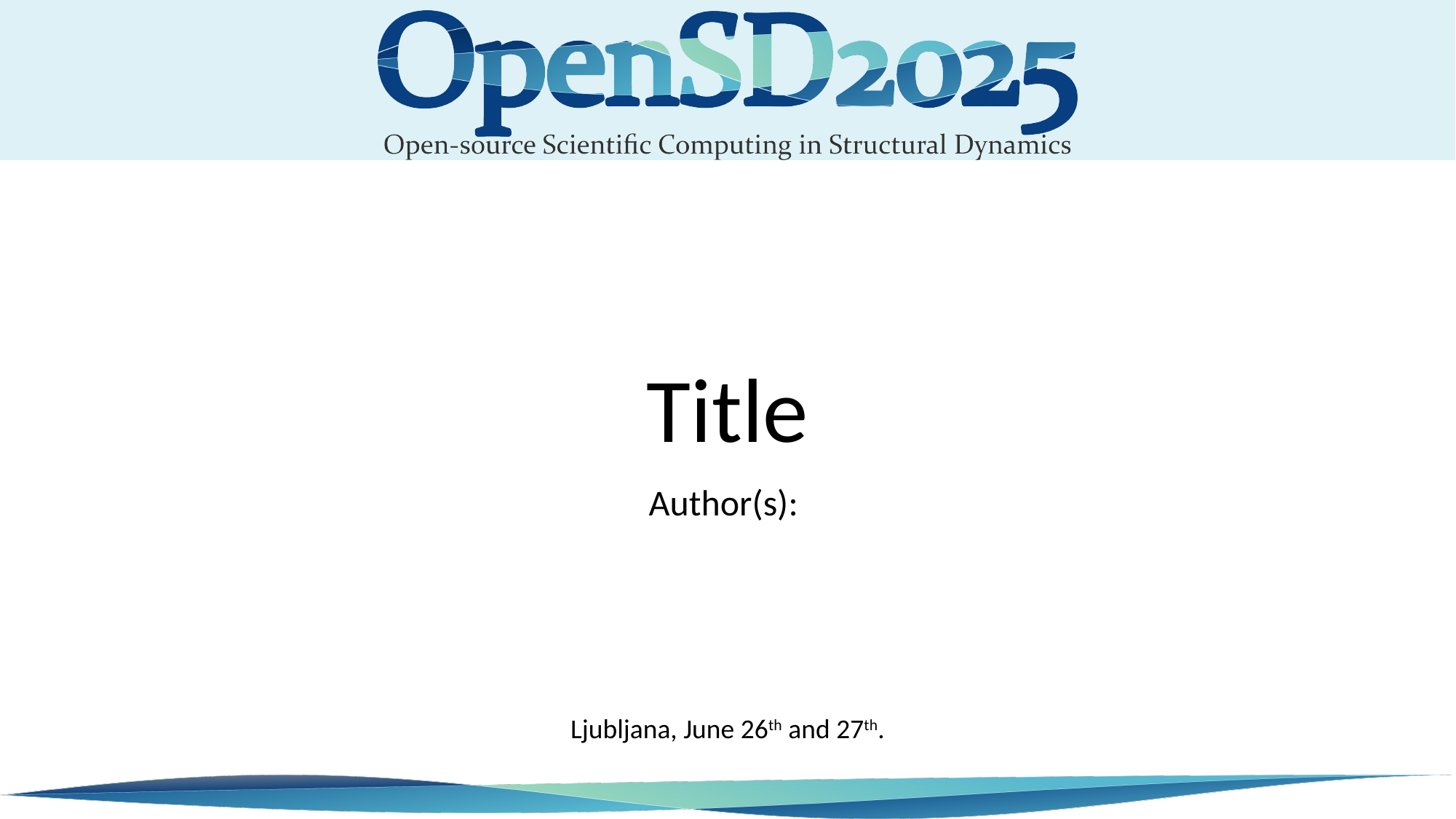

# Title
Author(s):
Ljubljana, June 26th and 27th.